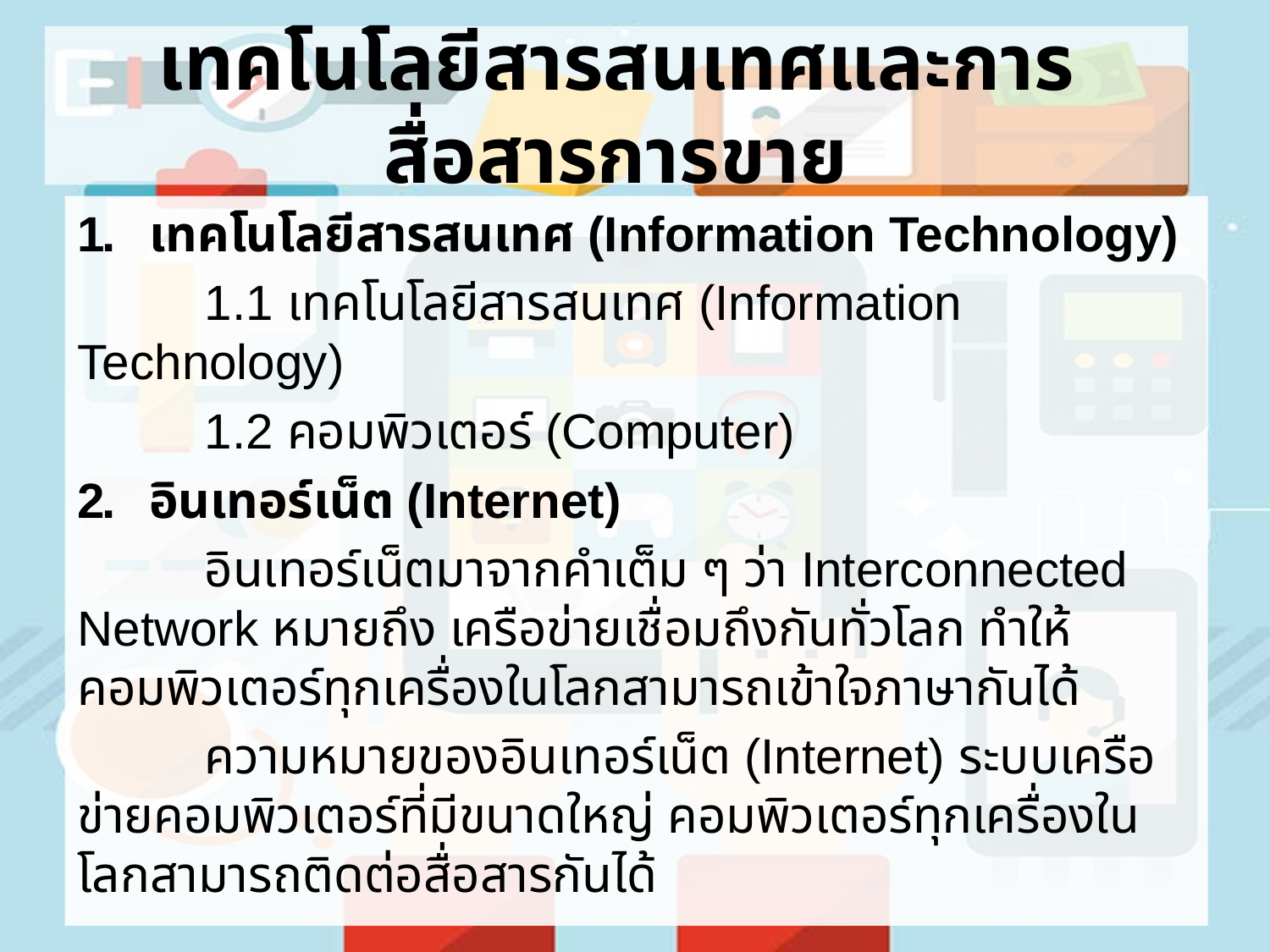

# เทคโนโลยีสารสนเทศและการสื่อสารการขาย
เทคโนโลยีสารสนเทศ (Information Technology)
	1.1 เทคโนโลยีสารสนเทศ (Information Technology)
	1.2 คอมพิวเตอร์ (Computer)
อินเทอร์เน็ต (Internet)
	อินเทอร์เน็ตมาจากคำเต็ม ๆ ว่า Interconnected Network หมายถึง เครือข่ายเชื่อมถึงกันทั่วโลก ทำให้คอมพิวเตอร์ทุกเครื่องในโลกสามารถเข้าใจภาษากันได้
	ความหมายของอินเทอร์เน็ต (Internet) ระบบเครือข่ายคอมพิวเตอร์ที่มีขนาดใหญ่ คอมพิวเตอร์ทุกเครื่องในโลกสามารถติดต่อสื่อสารกันได้